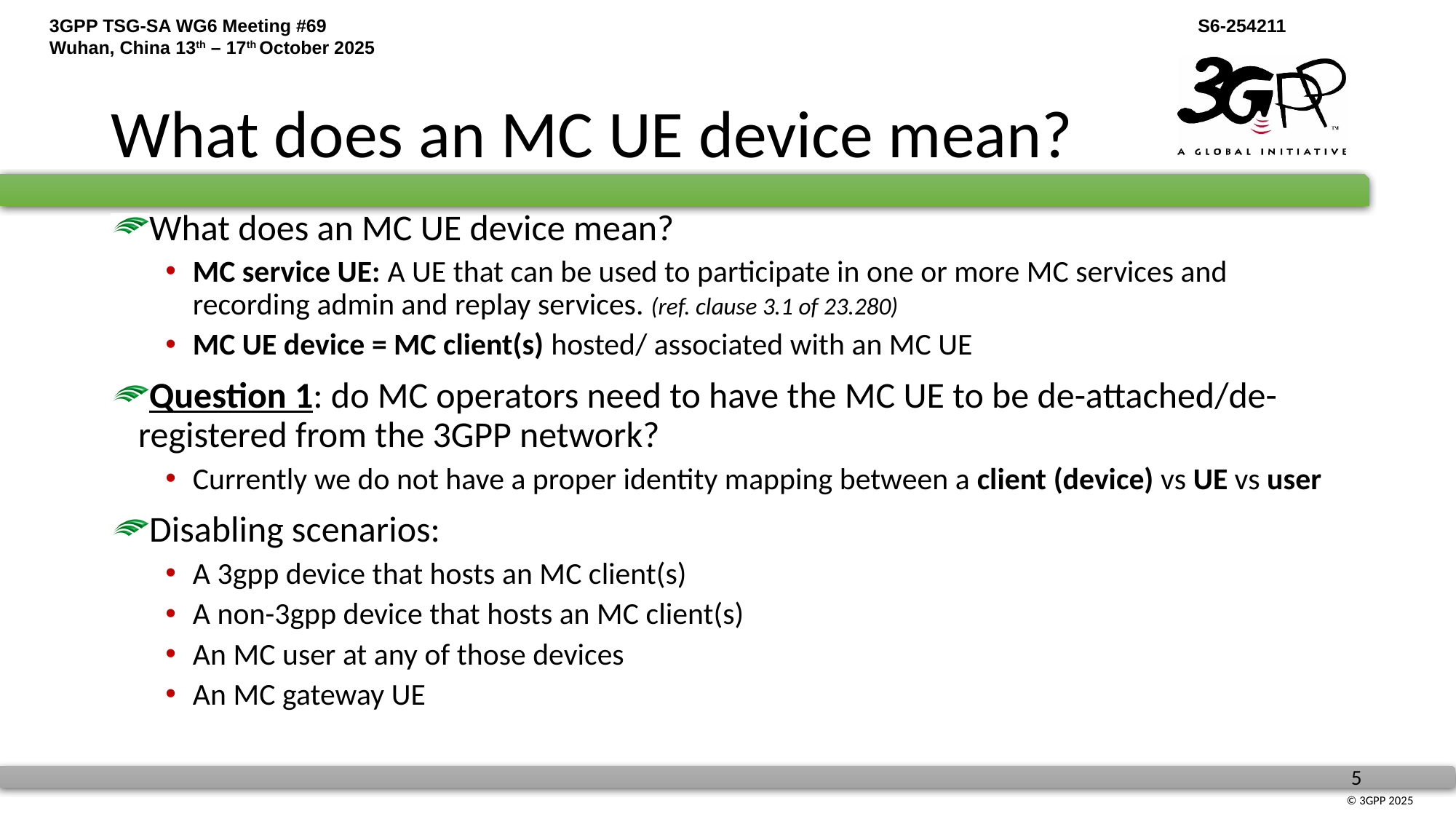

# What does an MC UE device mean?
What does an MC UE device mean?
MC service UE: A UE that can be used to participate in one or more MC services and recording admin and replay services. (ref. clause 3.1 of 23.280)
MC UE device = MC client(s) hosted/ associated with an MC UE
Question 1: do MC operators need to have the MC UE to be de-attached/de-registered from the 3GPP network?
Currently we do not have a proper identity mapping between a client (device) vs UE vs user
Disabling scenarios:
A 3gpp device that hosts an MC client(s)
A non-3gpp device that hosts an MC client(s)
An MC user at any of those devices
An MC gateway UE